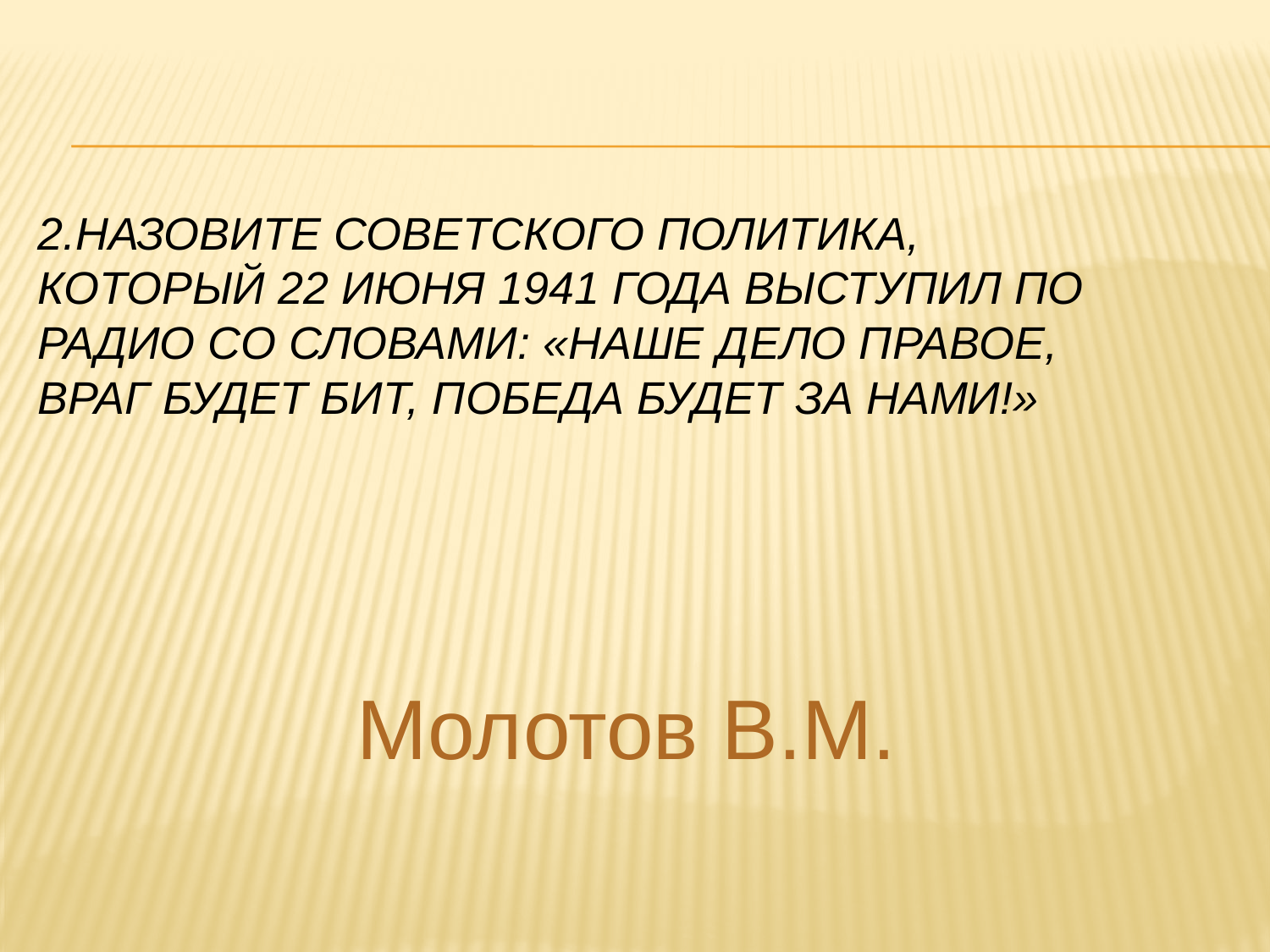

# 2.Назовите советского политика, который 22 июня 1941 года выступил по радио со словами: «Наше дело правое, враг будет бит, победа будет за нами!»
Молотов В.М.